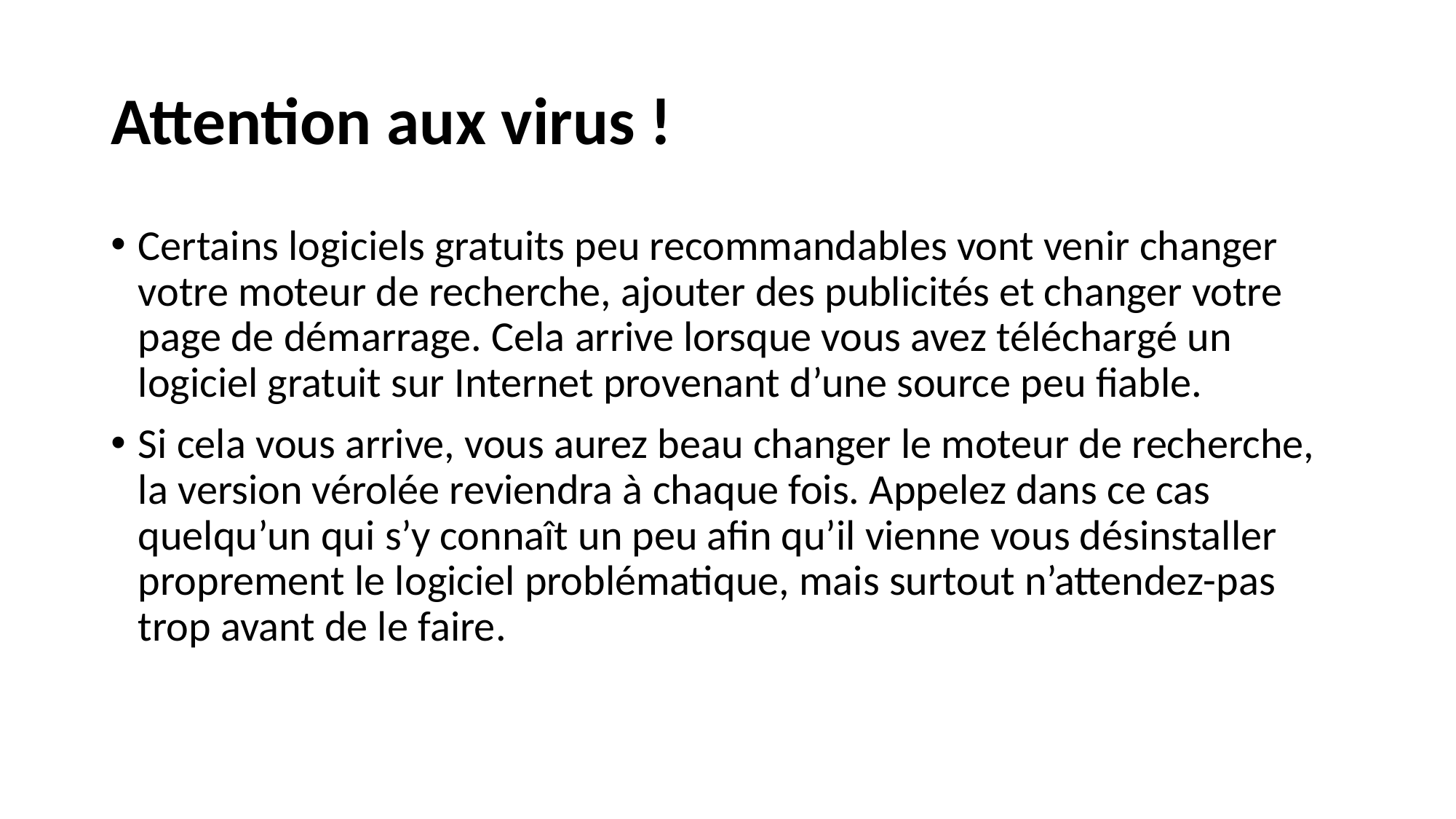

# Attention aux virus !
Certains logiciels gratuits peu recommandables vont venir changer votre moteur de recherche, ajouter des publicités et changer votre page de démarrage. Cela arrive lorsque vous avez téléchargé un logiciel gratuit sur Internet provenant d’une source peu fiable.
Si cela vous arrive, vous aurez beau changer le moteur de recherche, la version vérolée reviendra à chaque fois. Appelez dans ce cas quelqu’un qui s’y connaît un peu afin qu’il vienne vous désinstaller proprement le logiciel problématique, mais surtout n’attendez-pas trop avant de le faire.